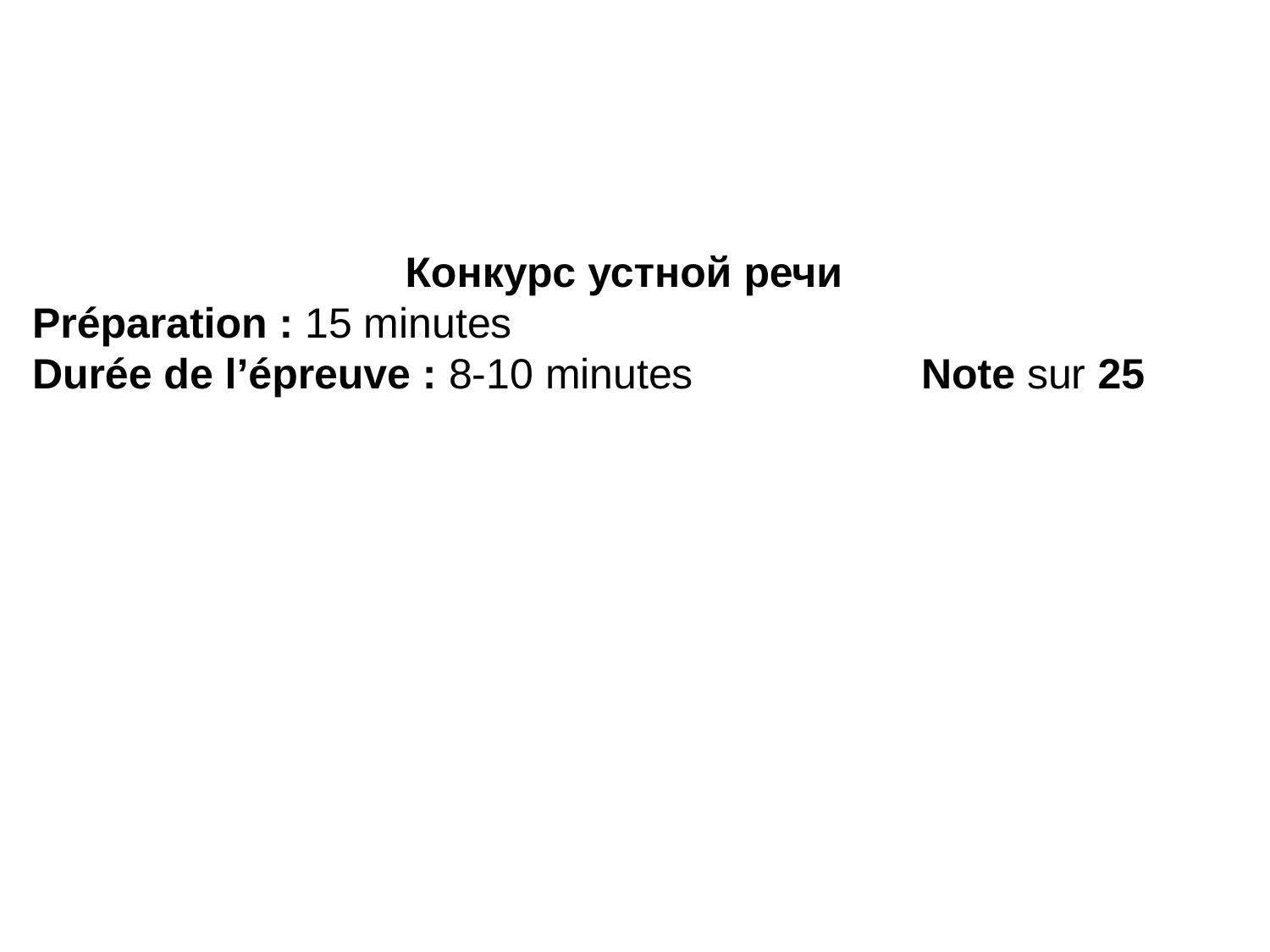

Конкурс устной речи
Préparation : 15 minutes
Durée de l’épreuve : 8-10 minutes		Note sur 25